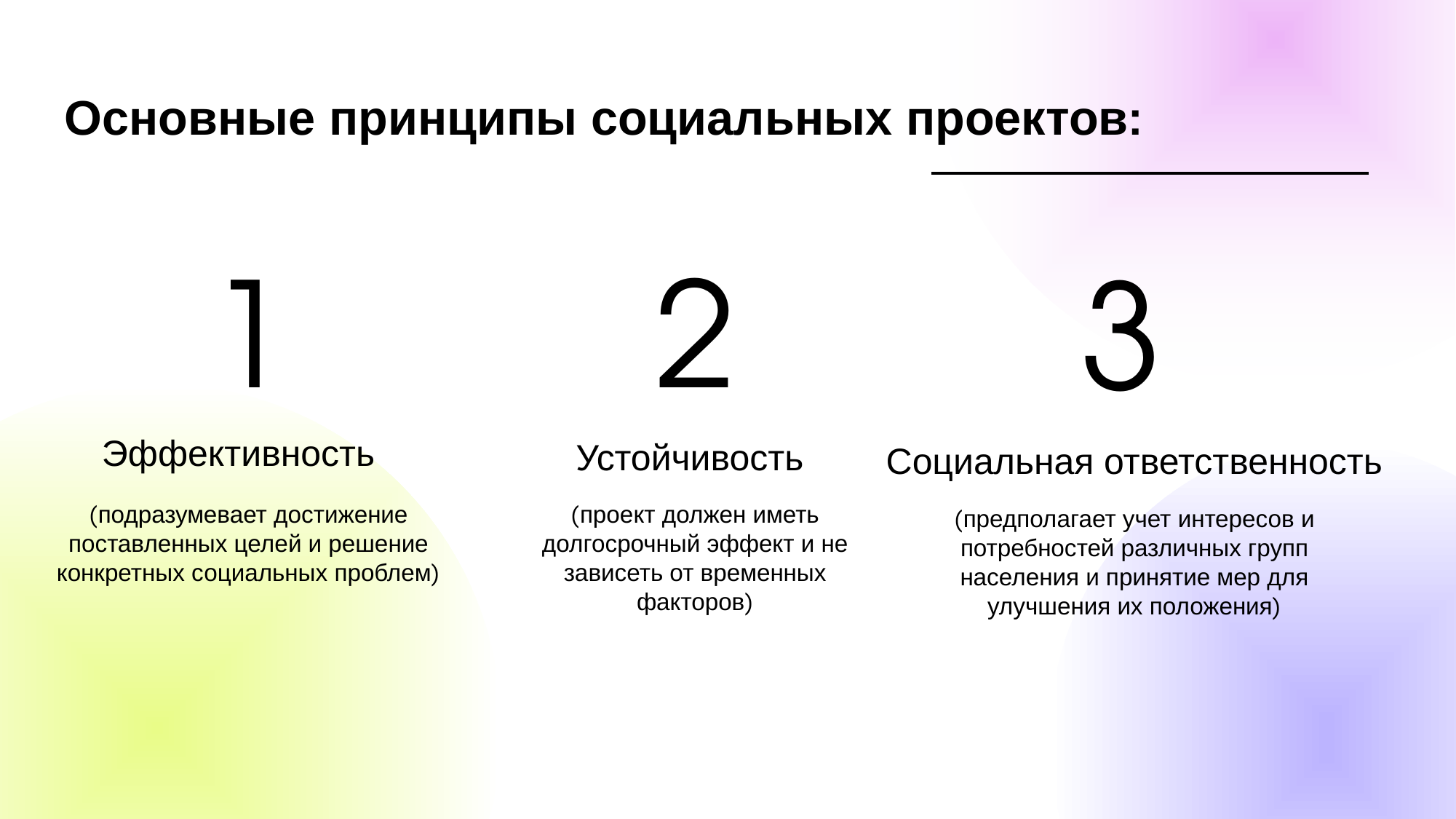

Основные принципы социальных проектов:
1
2
3

Эффективность
Устойчивость
Социальная ответственность

(подразумевает достижение поставленных целей и решение конкретных социальных проблем)
(проект должен иметь долгосрочный эффект и не зависеть от временных факторов)
(предполагает учет интересов и потребностей различных групп населения и принятие мер для улучшения их положения)